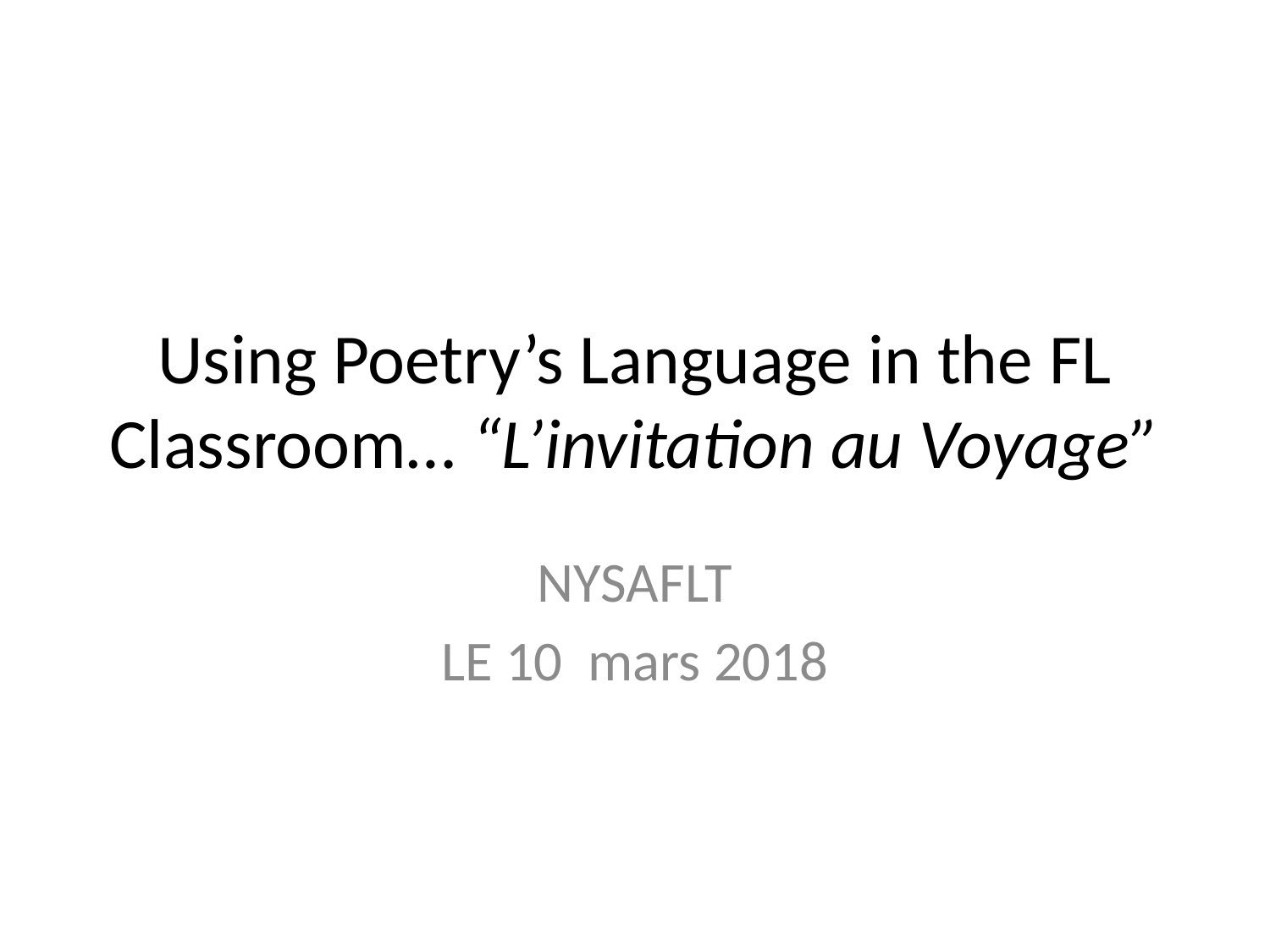

# Using Poetry’s Language in the FL Classroom… “L’invitation au Voyage”
NYSAFLT
LE 10  mars 2018